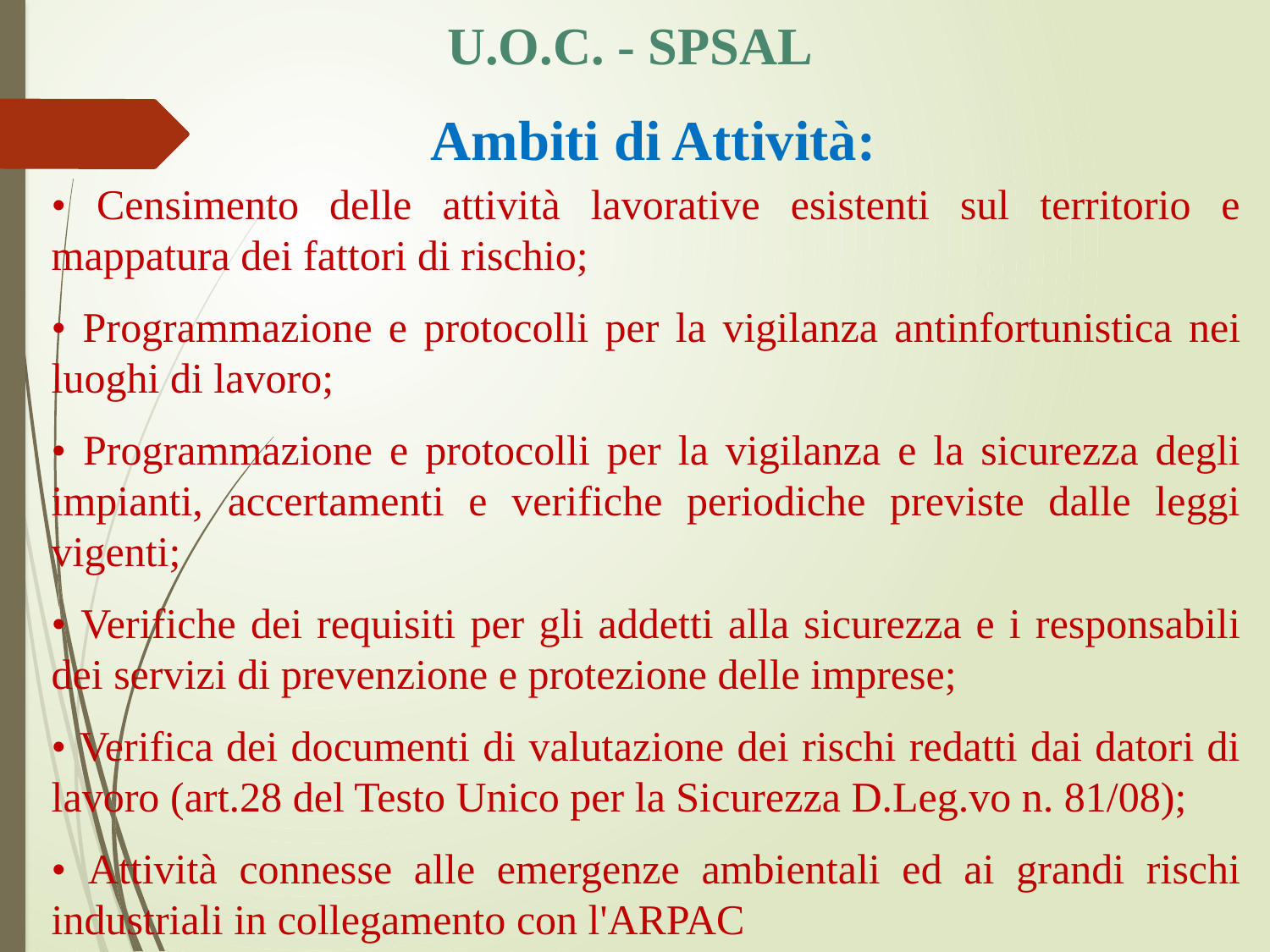

U.O.C. - SPSAL
Ambiti di Attività:
• Censimento delle attività lavorative esistenti sul territorio e mappatura dei fattori di rischio;
• Programmazione e protocolli per la vigilanza antinfortunistica nei luoghi di lavoro;
• Programmazione e protocolli per la vigilanza e la sicurezza degli impianti, accertamenti e verifiche periodiche previste dalle leggi vigenti;
• Verifiche dei requisiti per gli addetti alla sicurezza e i responsabili dei servizi di prevenzione e protezione delle imprese;
• Verifica dei documenti di valutazione dei rischi redatti dai datori di lavoro (art.28 del Testo Unico per la Sicurezza D.Leg.vo n. 81/08);
• Attività connesse alle emergenze ambientali ed ai grandi rischi industriali in collegamento con l'ARPAC